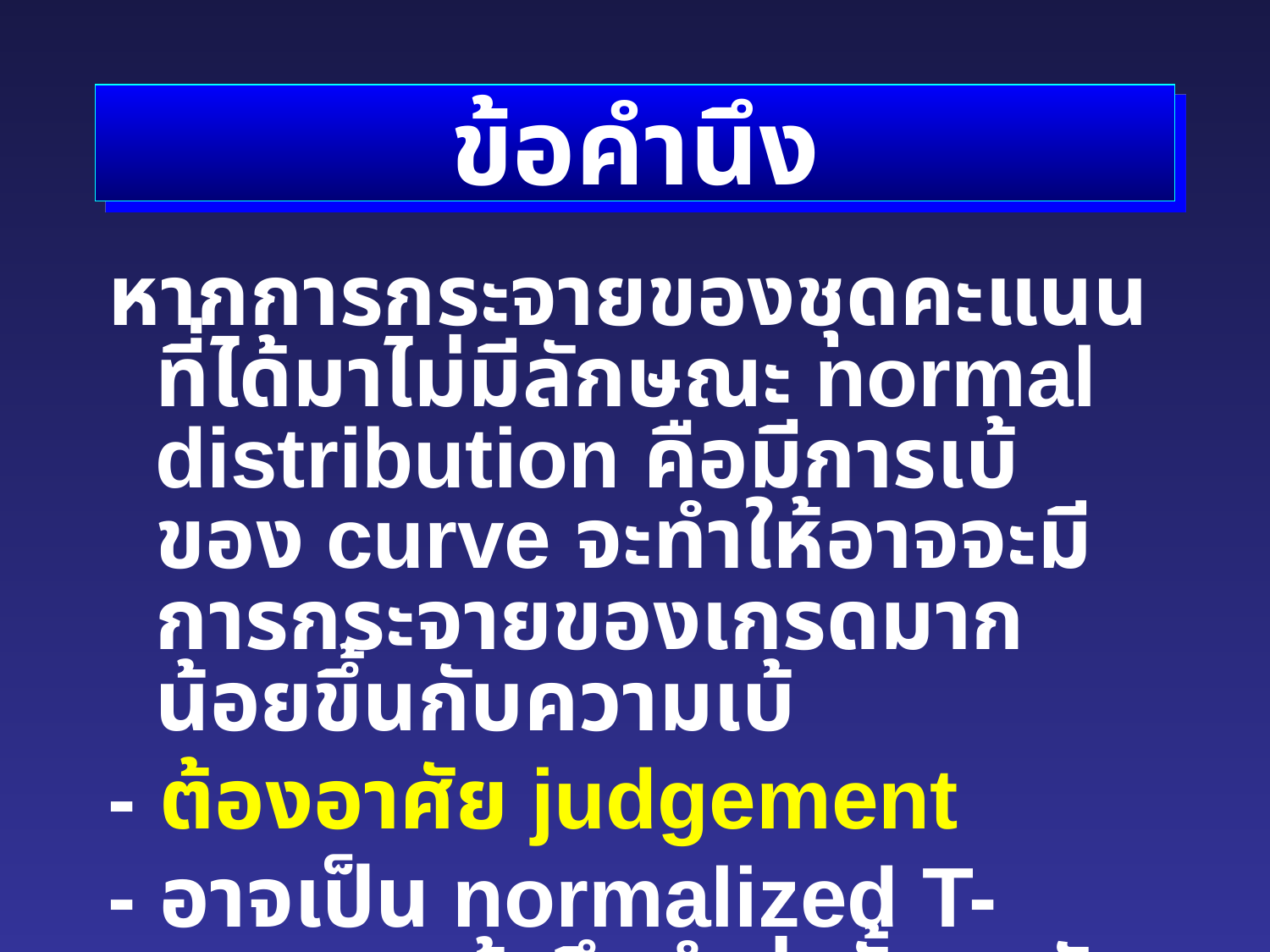

# ข้อคำนึง
หากการกระจายของชุดคะแนนที่ได้มาไม่มีลักษณะ normal distribution คือมีการเบ้ของ curve จะทำให้อาจจะมีการกระจายของเกรดมากน้อยขึ้นกับความเบ้
- ต้องอาศัย judgement
- อาจเป็น normalized T-score แล้วจึงนำค่านั้นมาตัดเกรด